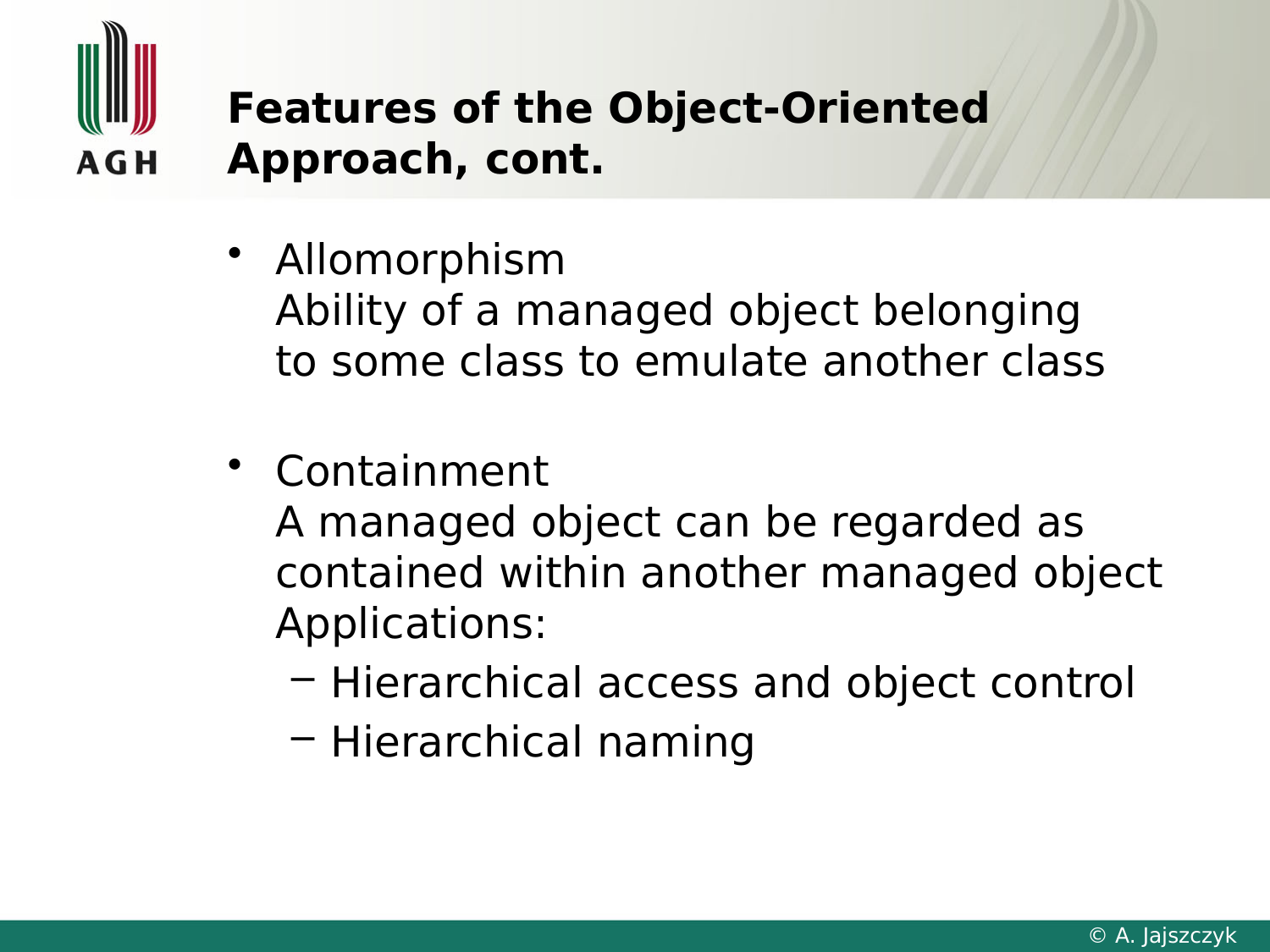

# Features of the Object-Oriented Approach, cont.
Allomorphism
Ability of a managed object belonging
to some class to emulate another class
Containment
A managed object can be regarded as contained within another managed object
Applications:
Hierarchical access and object control
Hierarchical naming